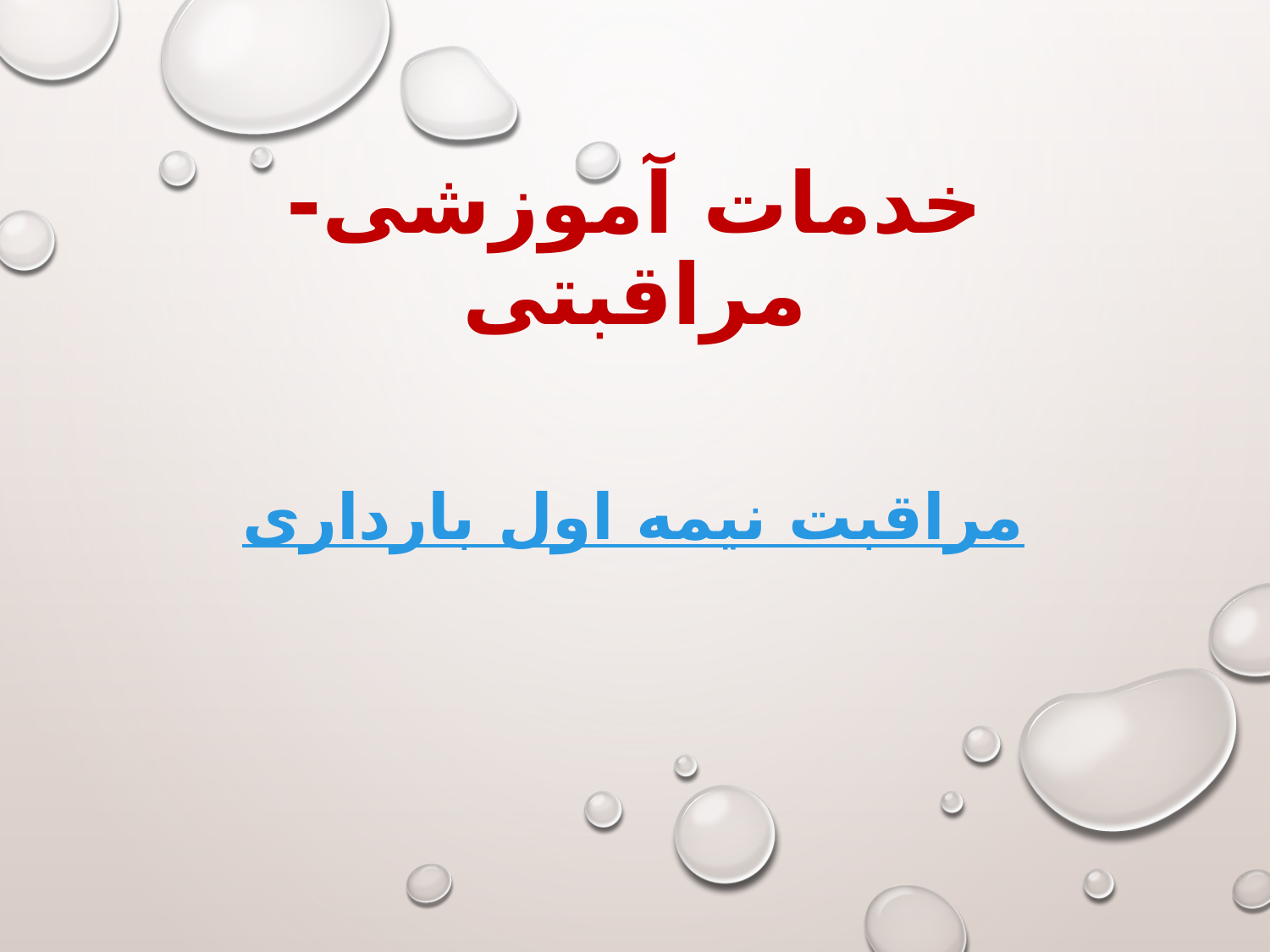

# خدمات آموزشی- مراقبتی
مراقبت نیمه اول بارداری